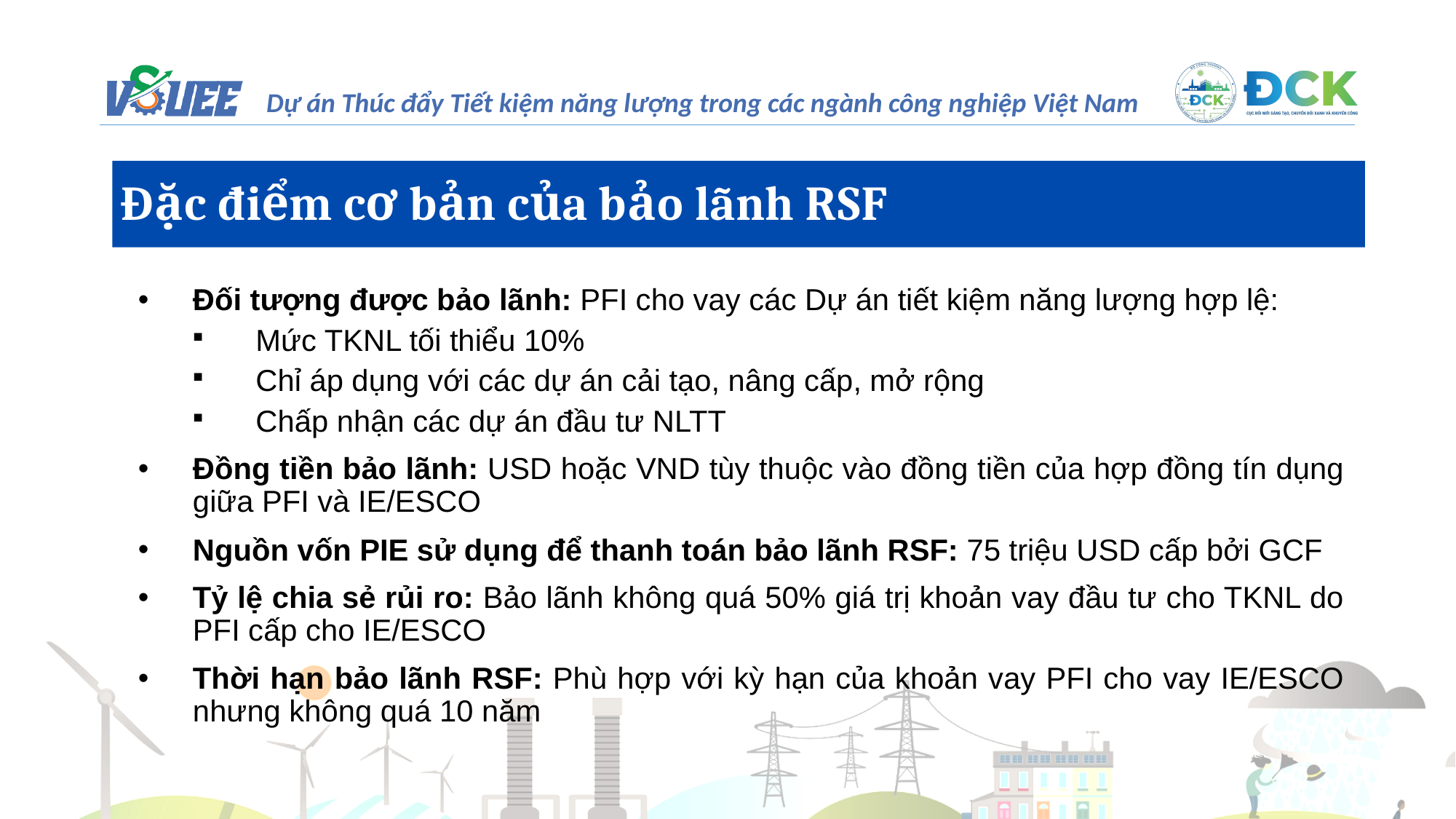

Đặc điểm cơ bản của bảo lãnh RSF
Đối tượng được bảo lãnh: PFI cho vay các Dự án tiết kiệm năng lượng hợp lệ:
 Mức TKNL tối thiểu 10%
 Chỉ áp dụng với các dự án cải tạo, nâng cấp, mở rộng
 Chấp nhận các dự án đầu tư NLTT
Đồng tiền bảo lãnh: USD hoặc VND tùy thuộc vào đồng tiền của hợp đồng tín dụng giữa PFI và IE/ESCO
Nguồn vốn PIE sử dụng để thanh toán bảo lãnh RSF: 75 triệu USD cấp bởi GCF
Tỷ lệ chia sẻ rủi ro: Bảo lãnh không quá 50% giá trị khoản vay đầu tư cho TKNL do PFI cấp cho IE/ESCO
Thời hạn bảo lãnh RSF: Phù hợp với kỳ hạn của khoản vay PFI cho vay IE/ESCO nhưng không quá 10 năm